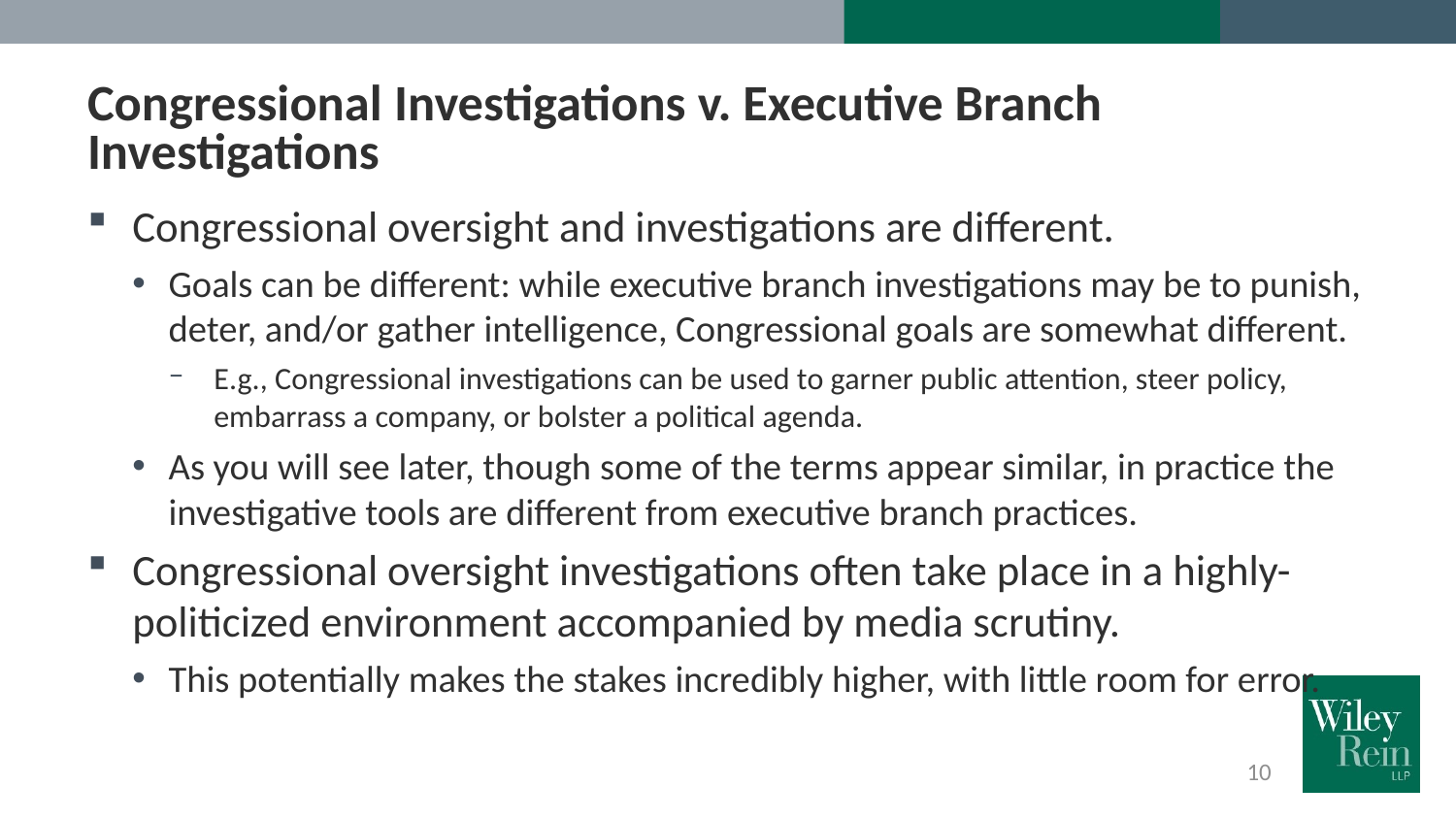

# Congressional Investigations v. Executive Branch Investigations
Congressional oversight and investigations are different.
Goals can be different: while executive branch investigations may be to punish, deter, and/or gather intelligence, Congressional goals are somewhat different.
E.g., Congressional investigations can be used to garner public attention, steer policy, embarrass a company, or bolster a political agenda.
As you will see later, though some of the terms appear similar, in practice the investigative tools are different from executive branch practices.
Congressional oversight investigations often take place in a highly-politicized environment accompanied by media scrutiny.
This potentially makes the stakes incredibly higher, with little room for error.

10